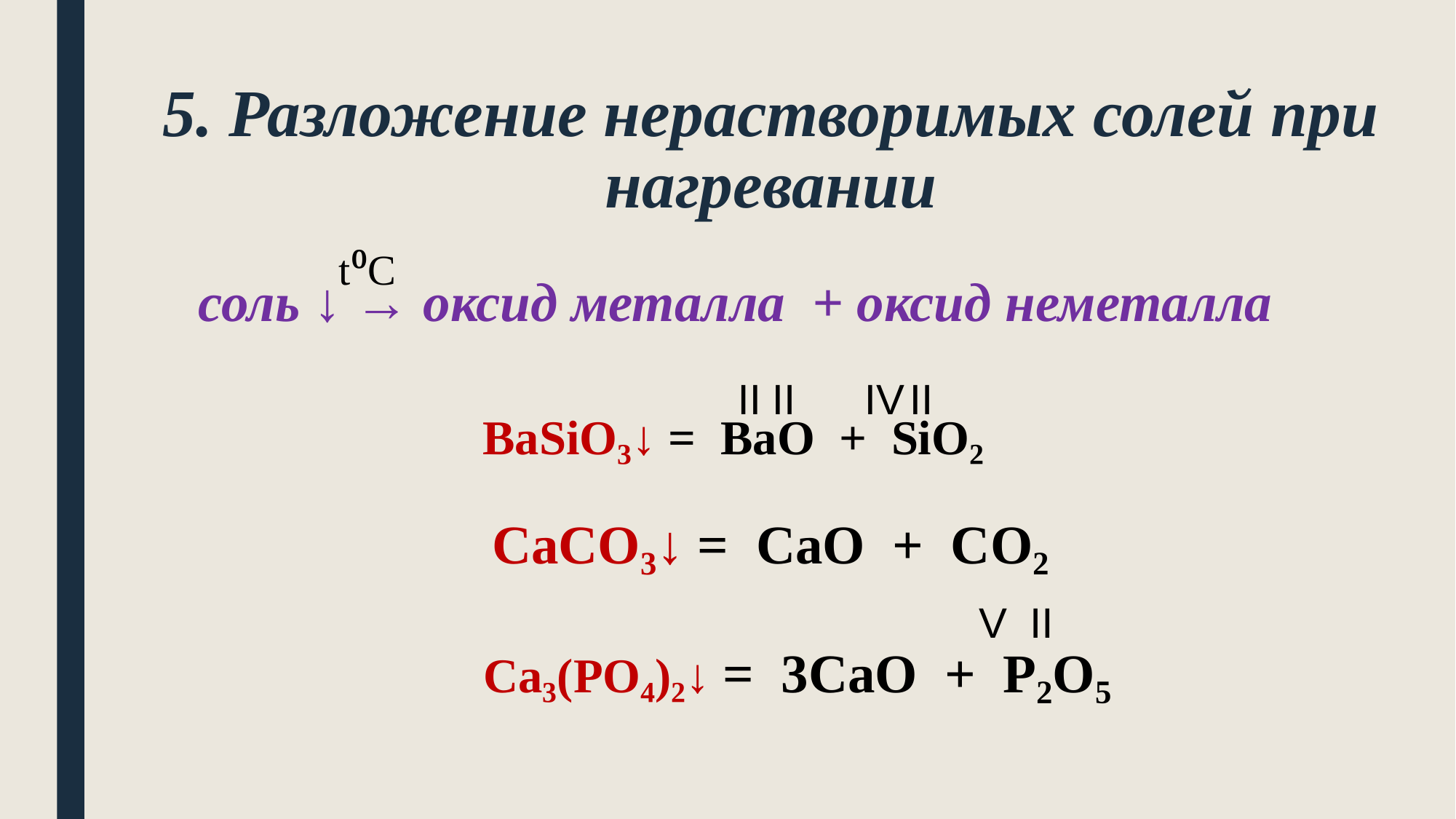

# 5. Разложение нерастворимых солей при нагревании
t⁰C
соль ↓ → оксид металла  + оксид неметалла
II
II
IV
II
BaSiO₃↓ =  BaO  +  SiO₂
CaCO₃↓ =  CaO  +  CO₂
V
II
Ca₃(PO₄)₂↓ =  3CaO  +  P₂O₅